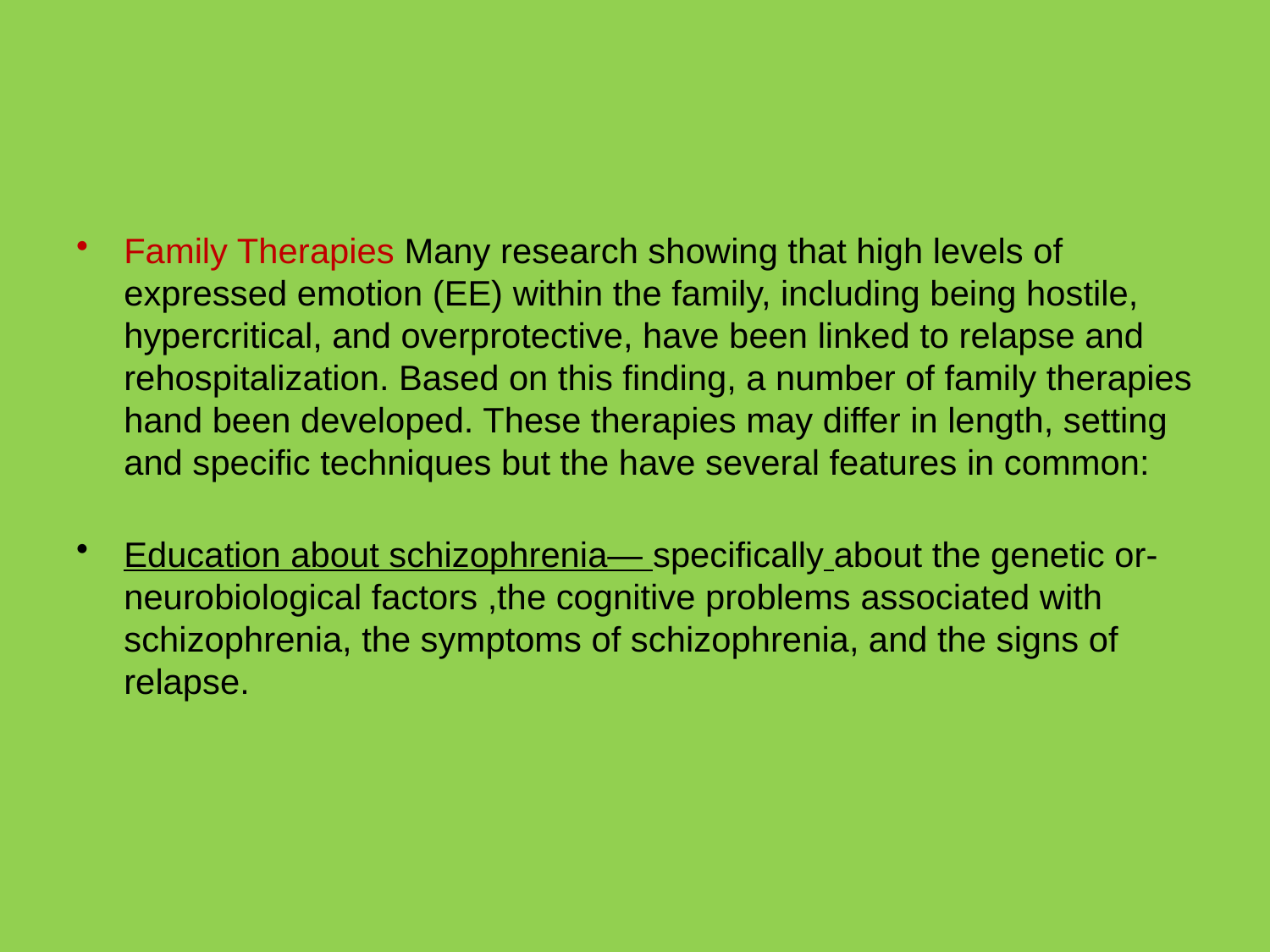

#
Family Therapies Many research showing that high levels of expressed emotion (EE) within the family, including being hostile, hypercritical, and overprotective, have been linked to relapse and rehospitalization. Based on this finding, a number of family therapies hand been developed. These therapies may differ in length, setting and specific techniques but the have several features in common:
Education about schizophrenia— specifically about the genetic or- neurobiological factors ,the cognitive problems associated with schizophrenia, the symptoms of schizophrenia, and the signs of relapse.